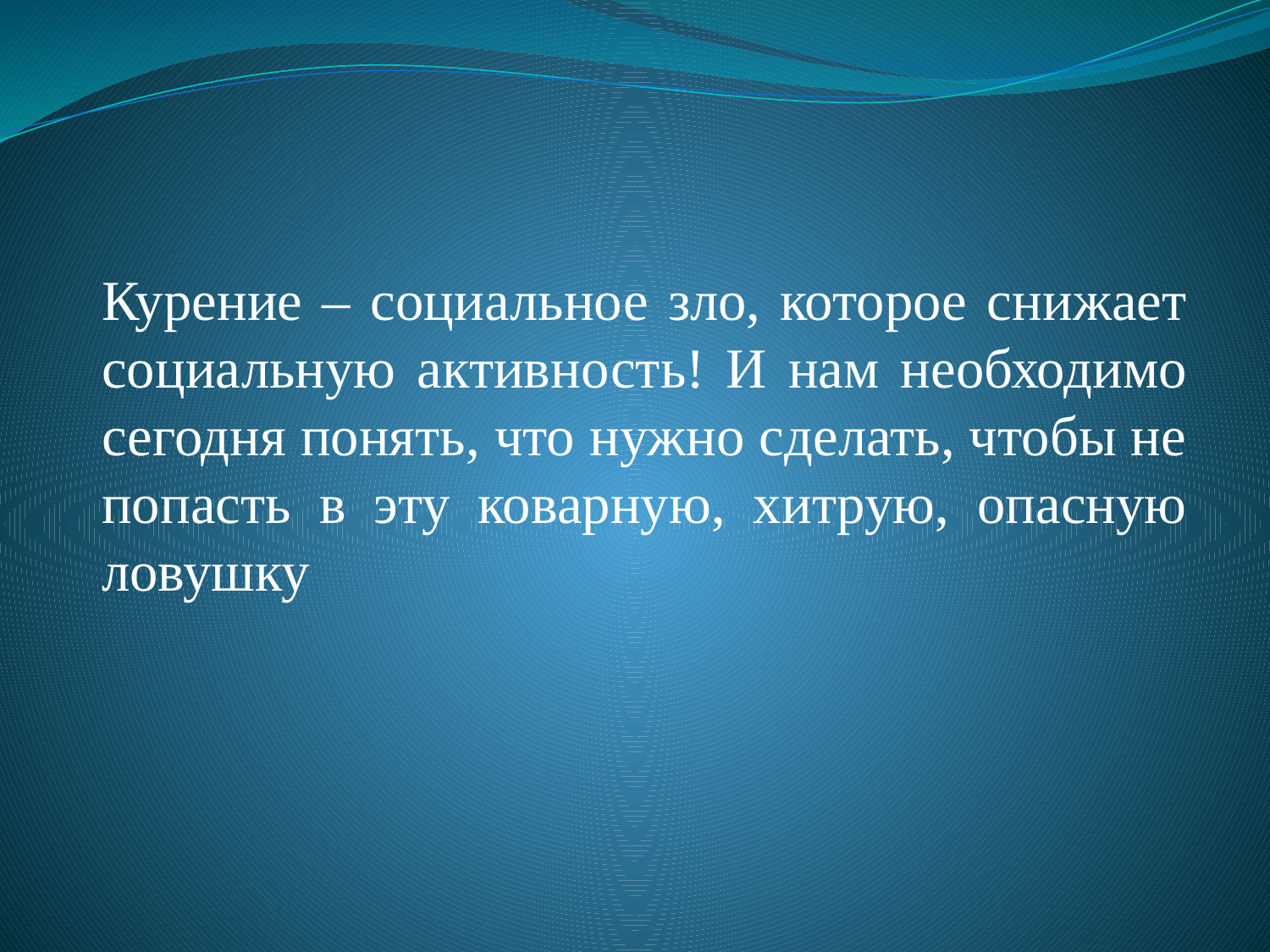

Курение – социальное зло, которое снижает социальную активность! И нам необходимо сегодня понять, что нужно сделать, чтобы не попасть в эту коварную, хитрую, опасную ловушку